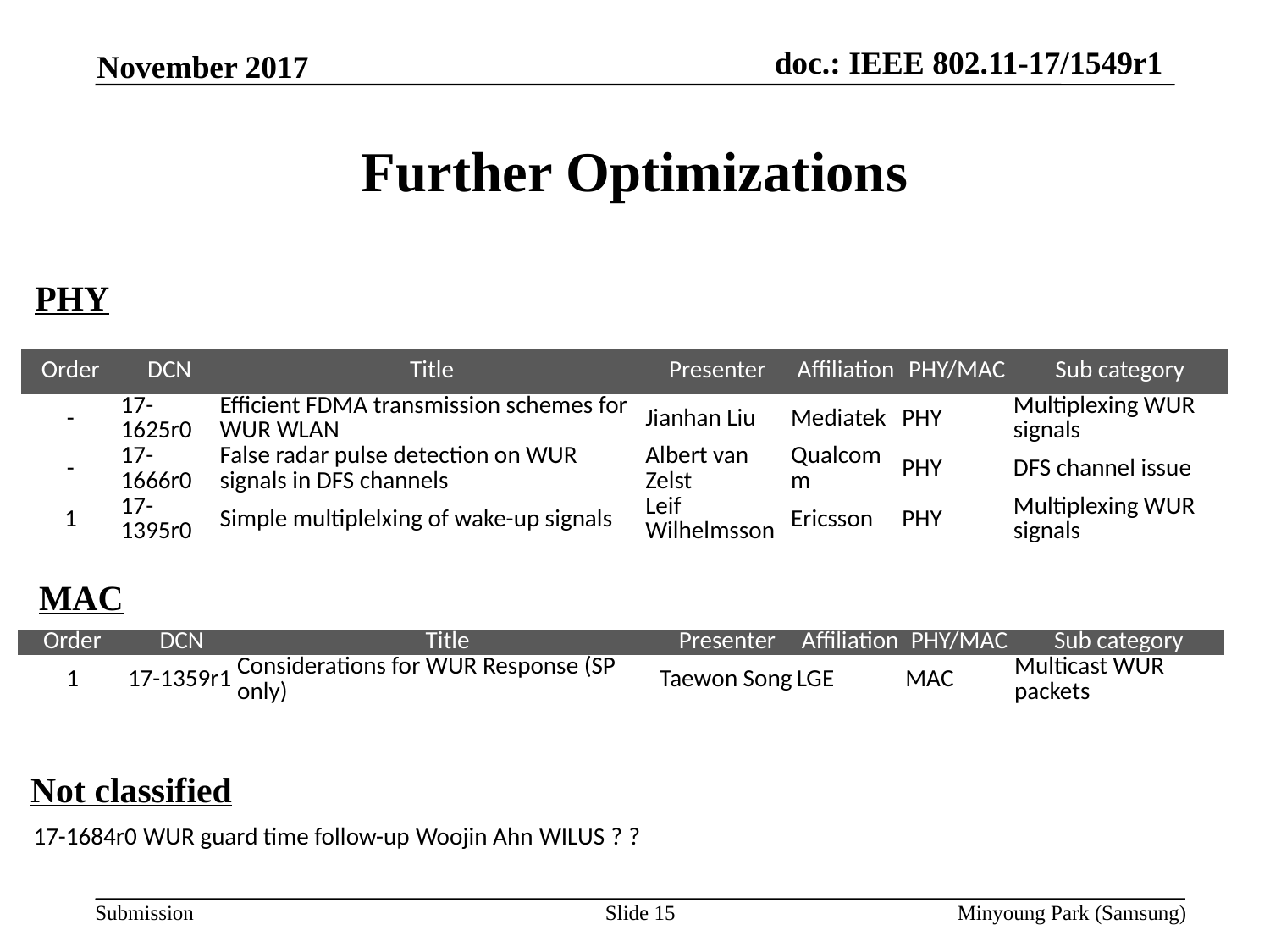

November 2017
# Further Optimizations
PHY

| Order | DCN | Title | Presenter | Affiliation | PHY/MAC | Sub category |
| --- | --- | --- | --- | --- | --- | --- |
| - | 17-1625r0 | Efficient FDMA transmission schemes for WUR WLAN | Jianhan Liu | Mediatek | PHY | Multiplexing WUR signals |
| - | 17-1666r0 | False radar pulse detection on WUR signals in DFS channels | Albert van Zelst | Qualcomm | PHY | DFS channel issue |
| 1 | 17-1395r0 | Simple multiplelxing of wake-up signals | Leif Wilhelmsson | Ericsson | PHY | Multiplexing WUR signals |
MAC

| Order | DCN | Title | Presenter | Affiliation | PHY/MAC | Sub category |
| --- | --- | --- | --- | --- | --- | --- |
| 1 | 17-1359r1 | Considerations for WUR Response (SP only) | Taewon Song | LGE | MAC | Multicast WUR packets |
Not classified
17-1684r0 WUR guard time follow-up Woojin Ahn WILUS ? ?
Slide 15
Minyoung Park (Samsung)